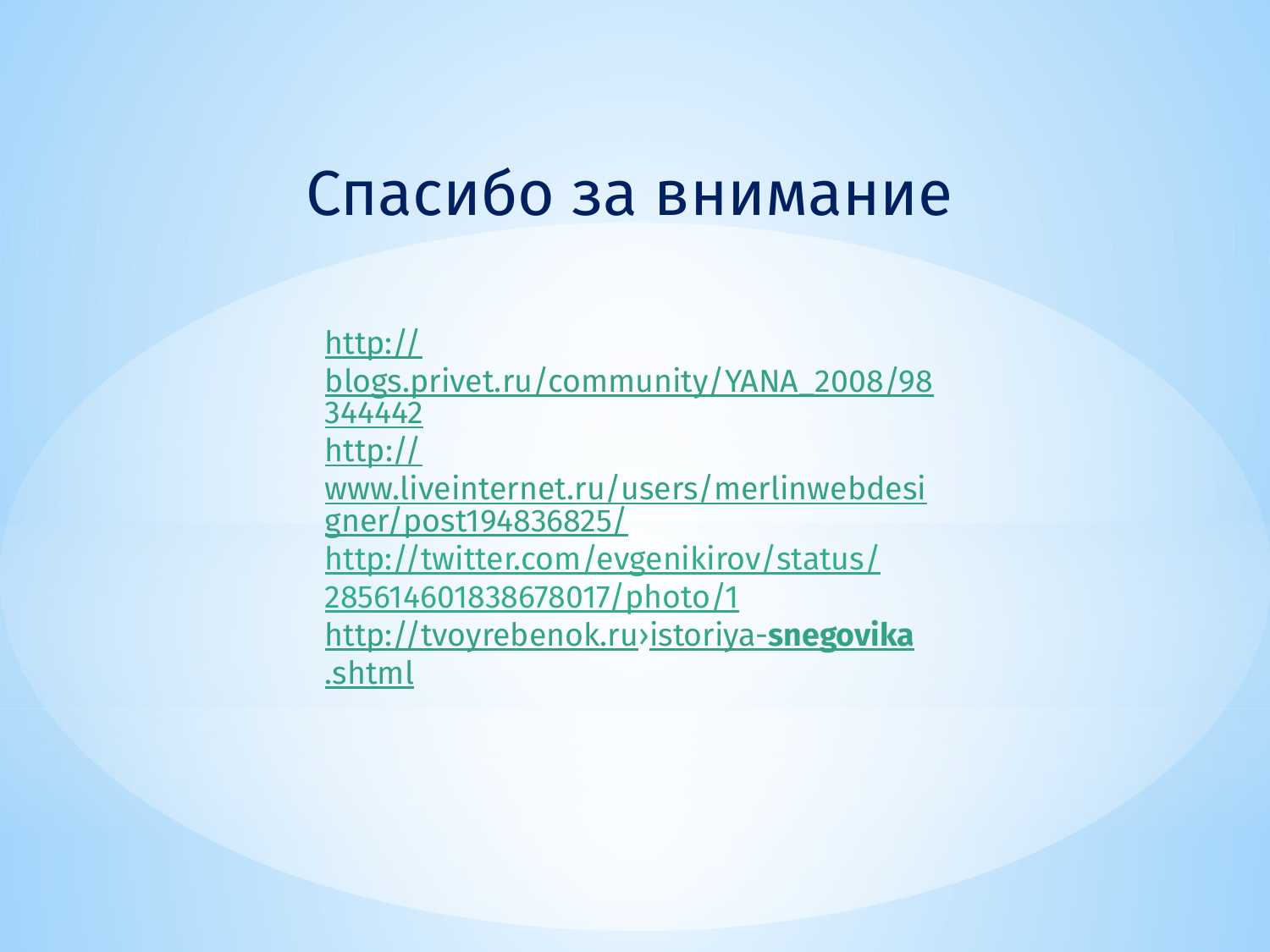

Спасибо за внимание
http://blogs.privet.ru/community/YANA_2008/98344442
http://www.liveinternet.ru/users/merlinwebdesigner/post194836825/
http://twitter.com/evgenikirov/status/285614601838678017/photo/1
http://tvoyrebenok.ru›istoriya-snegovika.shtml